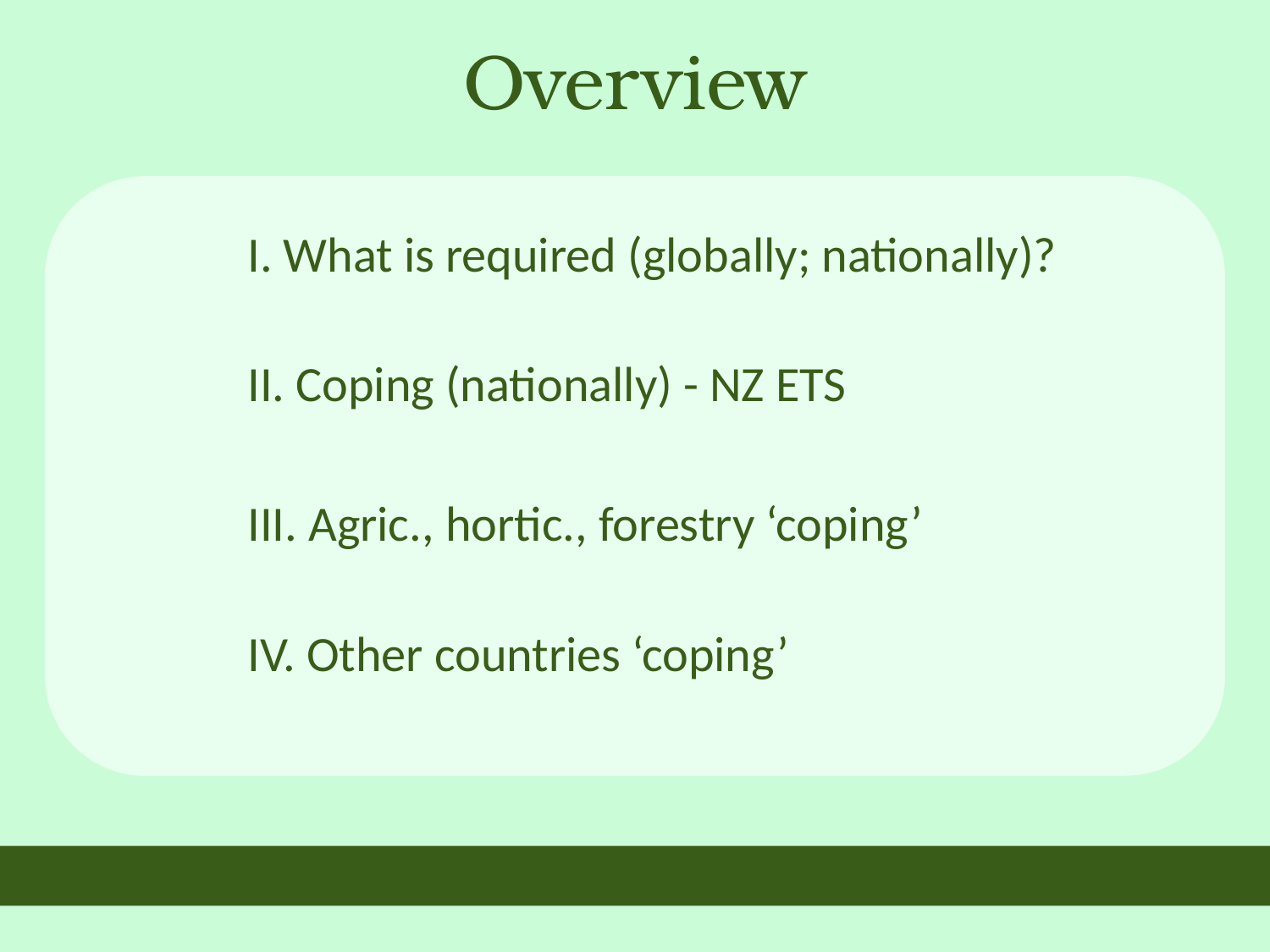

Overview

I. What is required (globally; nationally)?

II. Coping (nationally) - NZ ETS
III. Agric., hortic., forestry ‘coping’
IV. Other countries ‘coping’